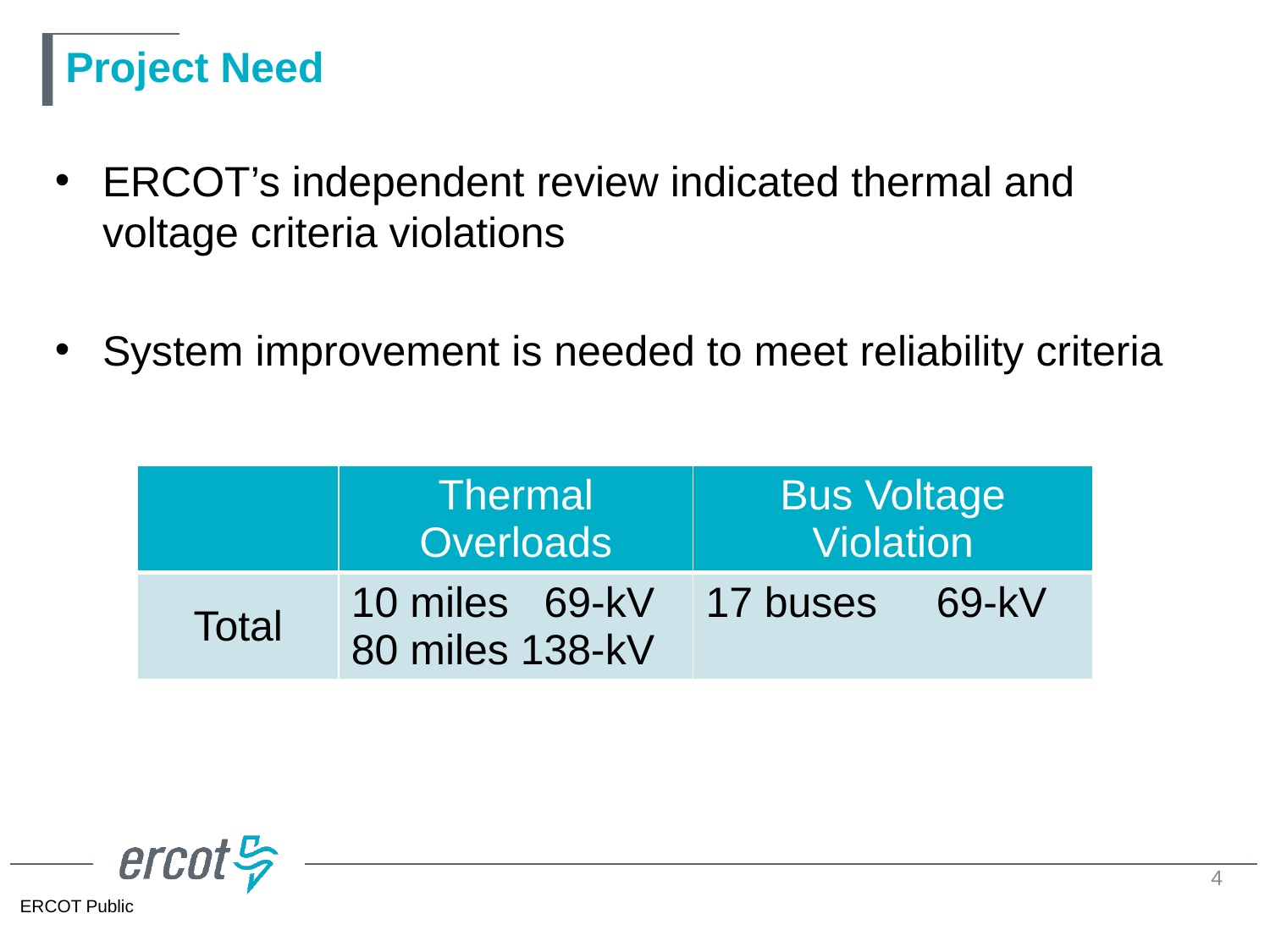

# Project Need
ERCOT’s independent review indicated thermal and voltage criteria violations

System improvement is needed to meet reliability criteria

|  | Thermal Overloads | Bus Voltage Violation |
| --- | --- | --- |
| Total | 10 miles 69-kV 80 miles 138-kV | 17 buses 69-kV |
4